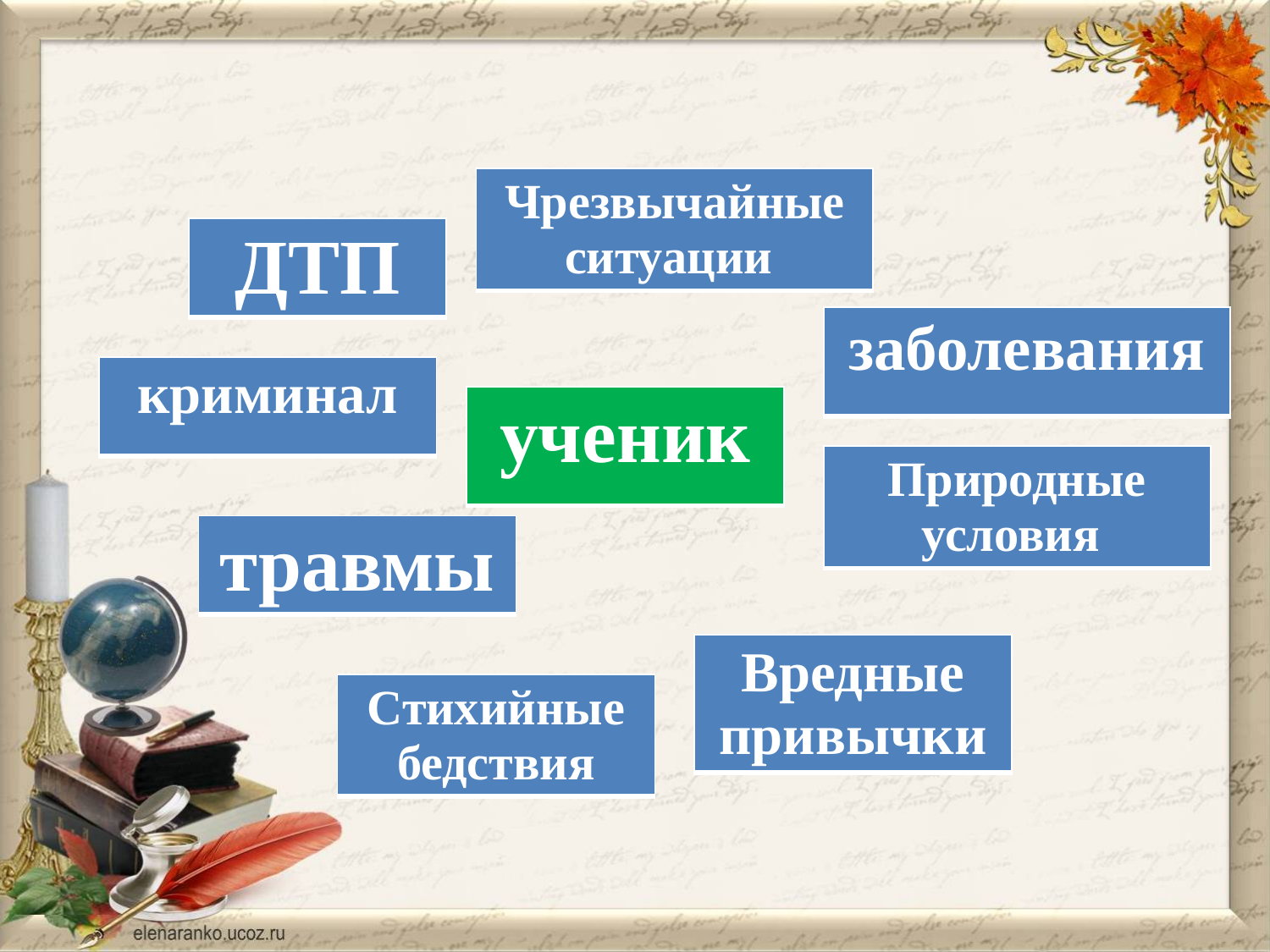

| Чрезвычайные ситуации |
| --- |
| ДТП |
| --- |
| заболевания |
| --- |
| криминал |
| --- |
| ученик |
| --- |
| Природные условия |
| --- |
| травмы |
| --- |
| Вредные привычки |
| --- |
| Стихийные бедствия |
| --- |